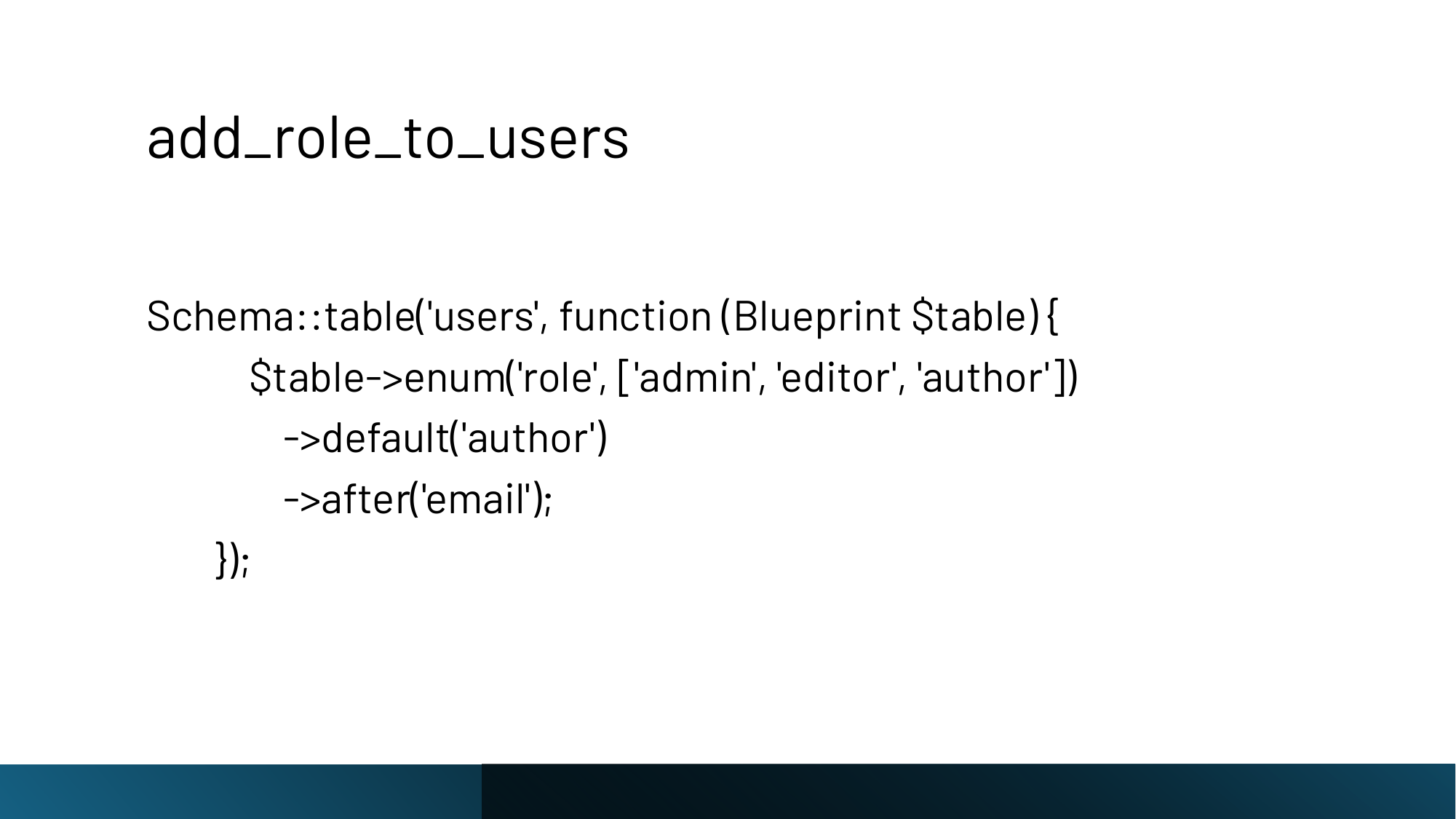

# add_role_to_users
Schema::table('users', function (Blueprint $table) {
            $table->enum('role', ['admin', 'editor', 'author'])
                ->default('author')
                ->after('email');
        });